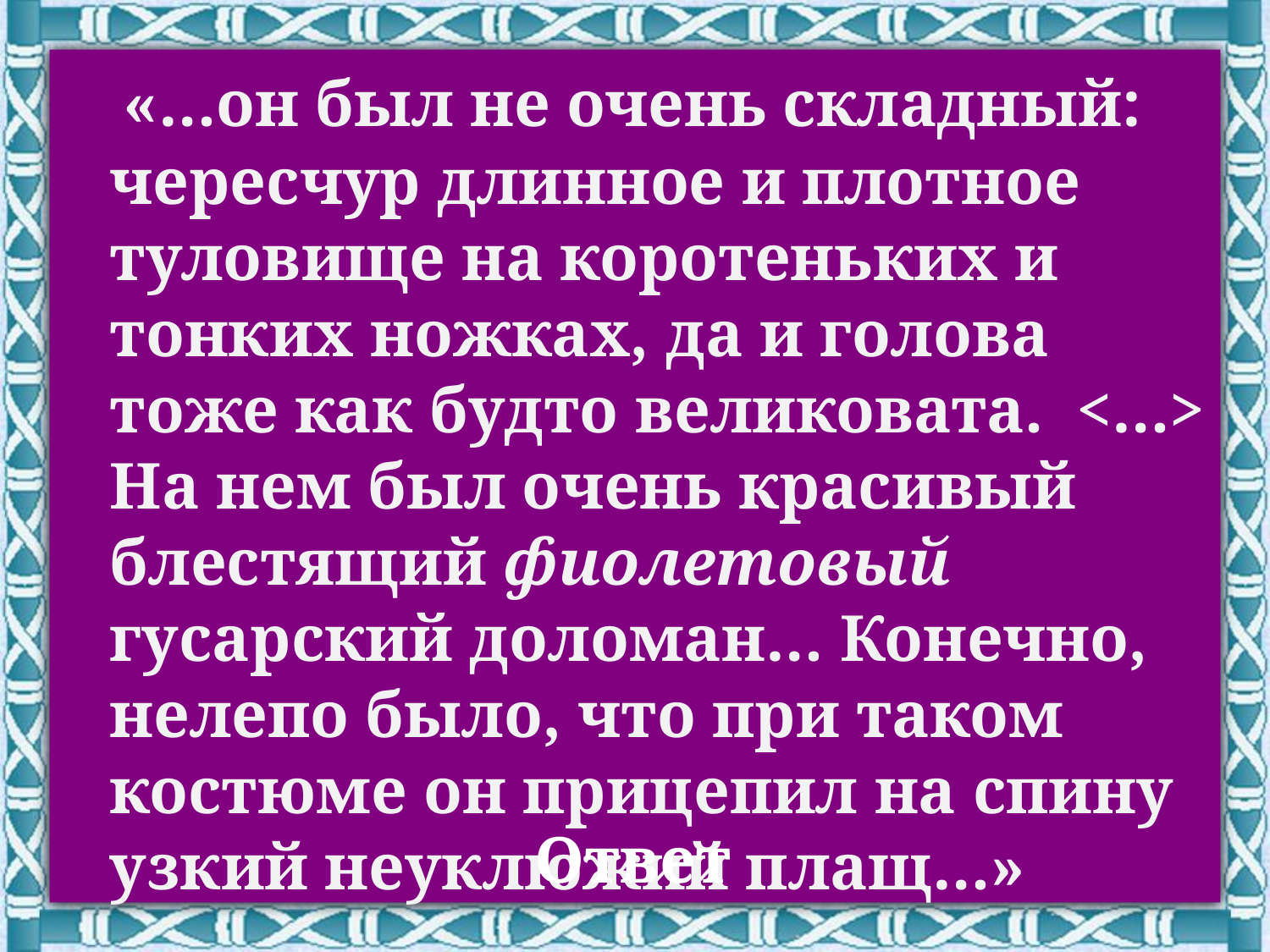

«…он был не очень складный: чересчур длинное и плотное туловище на коротеньких и тонких ножках, да и голова тоже как будто великовата.  <…> На нем был очень красивый блестящий фиолетовый гусарский доломан… Конечно, нелепо было, что при таком костюме он прицепил на спину узкий неуклюжий плащ…»
Ответ